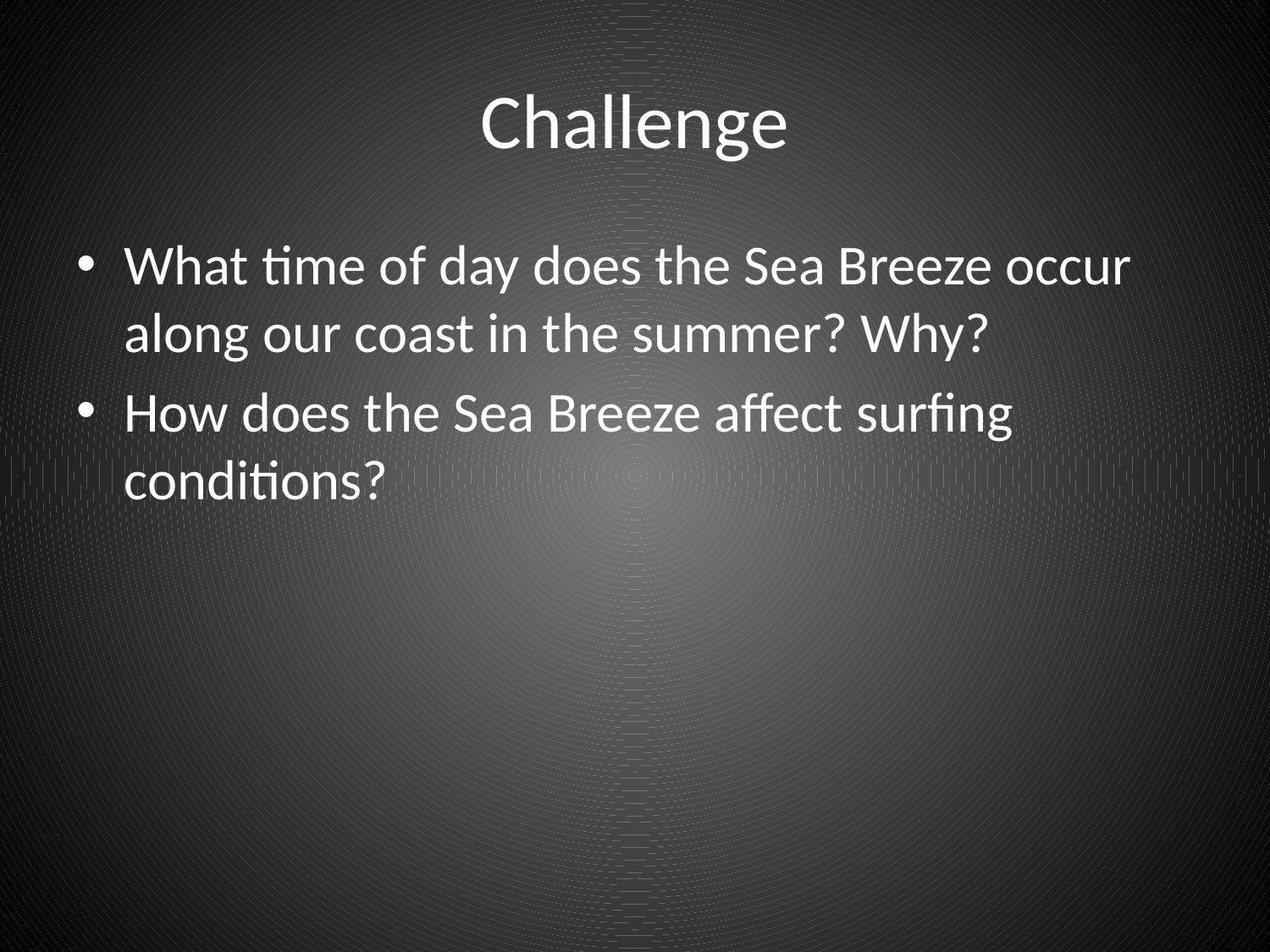

# Challenge
What time of day does the Sea Breeze occur along our coast in the summer? Why?
How does the Sea Breeze affect surfing conditions?